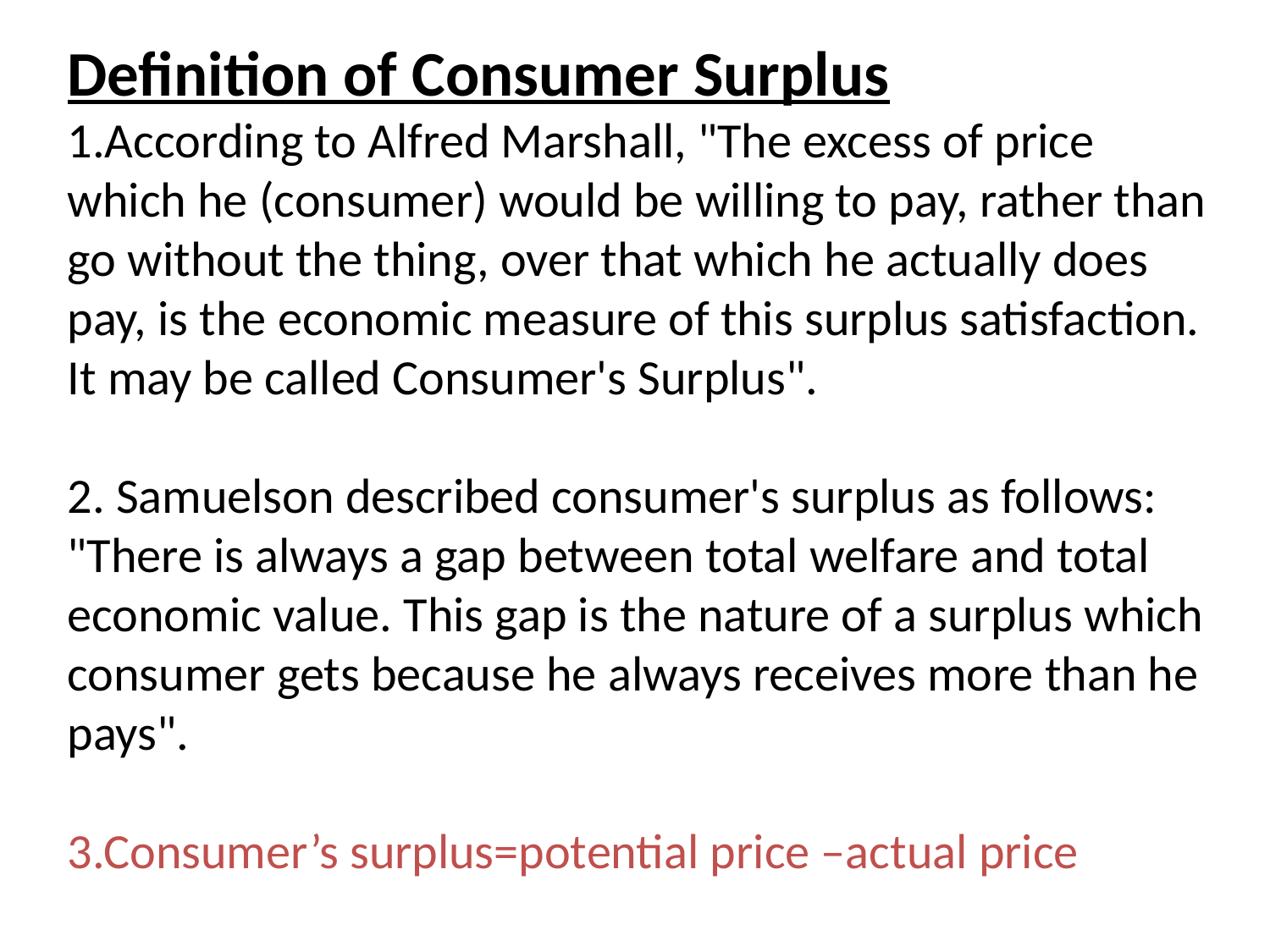

Definition of Consumer Surplus
1.According to Alfred Marshall, "The excess of price which he (consumer) would be willing to pay, rather than go without the thing, over that which he actually does pay, is the economic measure of this surplus satisfaction. It may be called Consumer's Surplus".

2. Samuelson described consumer's surplus as follows: "There is always a gap between total welfare and total economic value. This gap is the nature of a surplus which consumer gets because he always receives more than he pays".

3.Consumer’s surplus=potential price –actual price